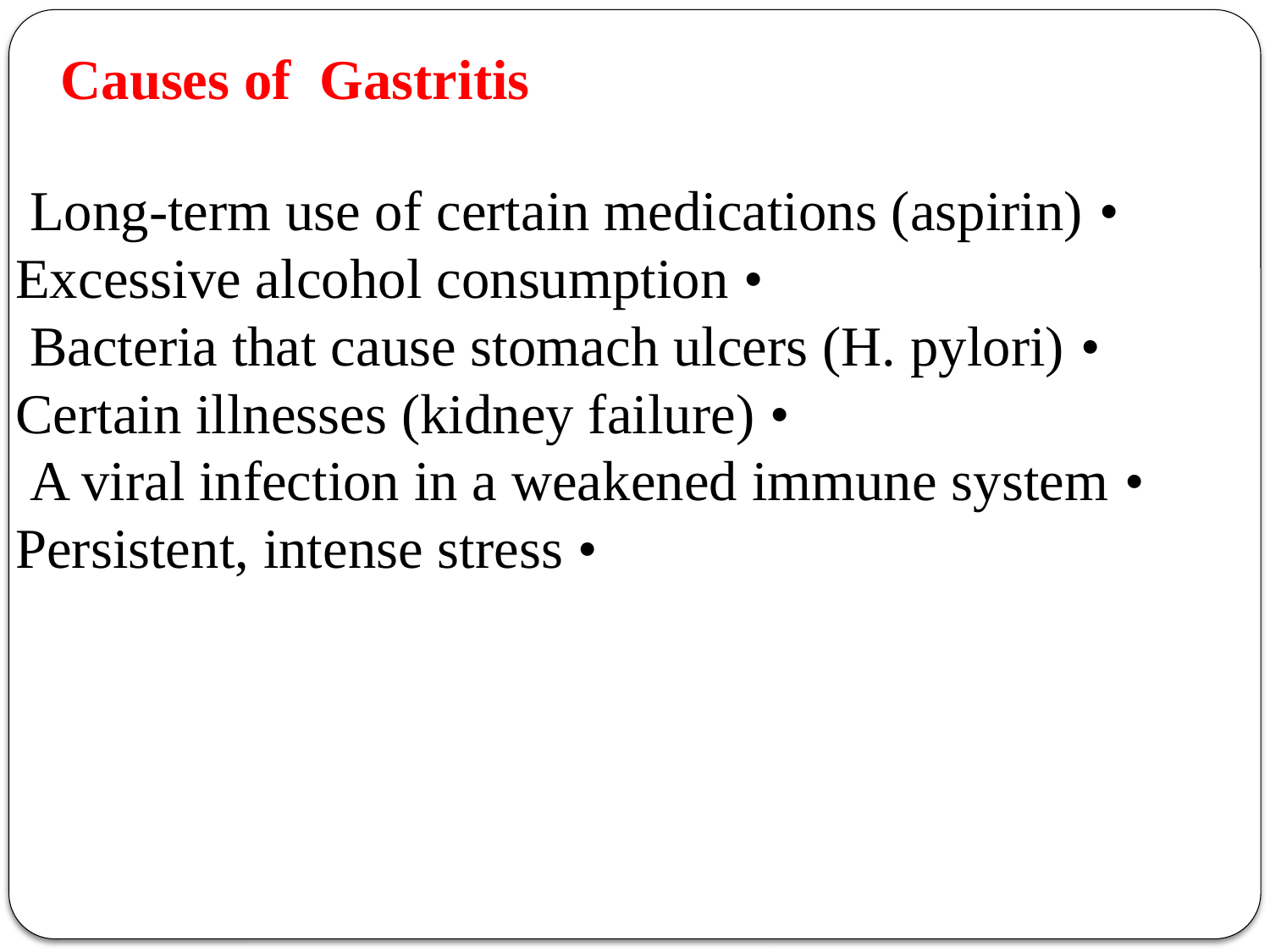

Causes of  Gastritis
• Long-term use of certain medications (aspirin)
• Excessive alcohol consumption
• Bacteria that cause stomach ulcers (H. pylori)
• Certain illnesses (kidney failure)
• A viral infection in a weakened immune system
• Persistent, intense stress